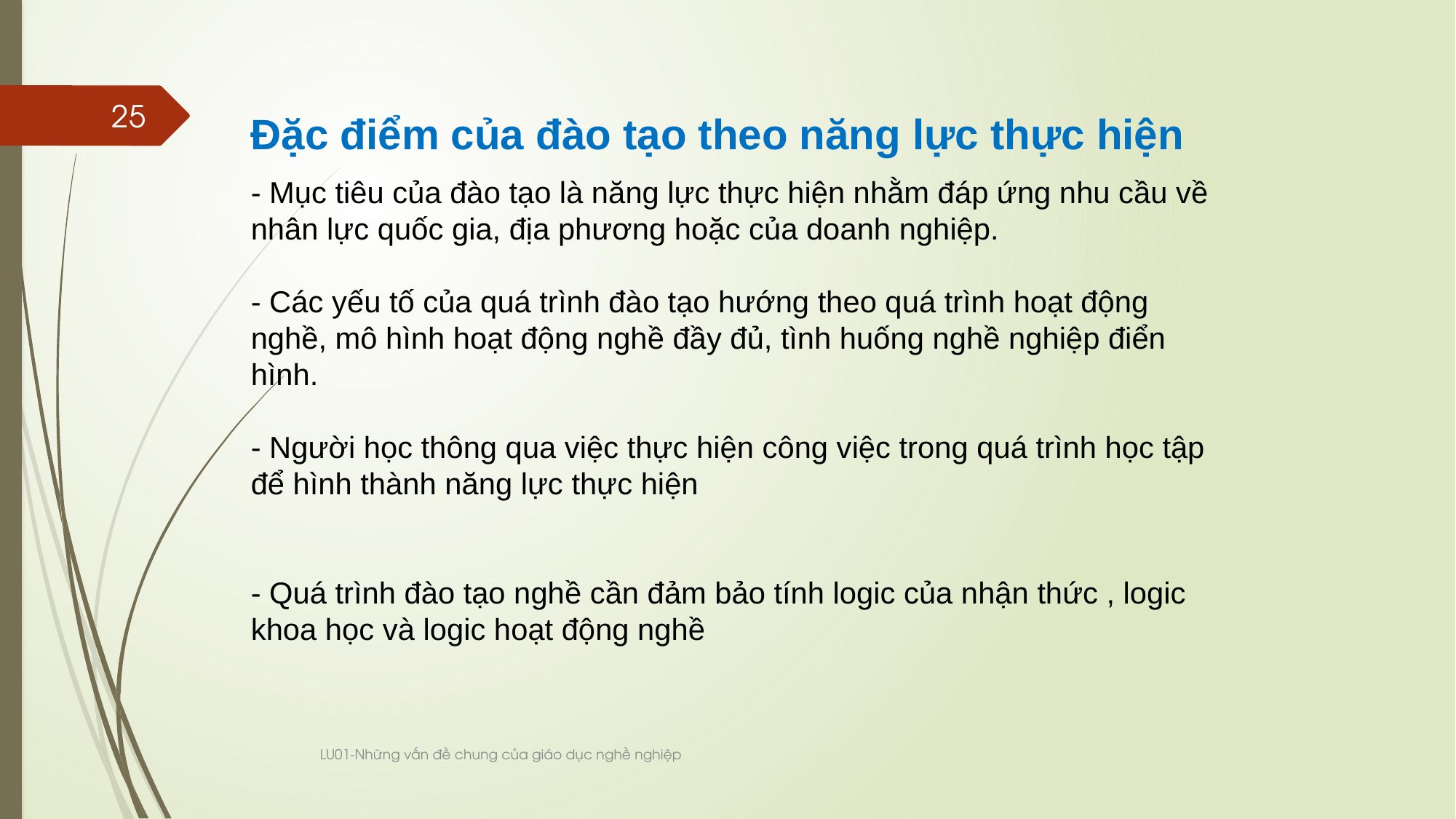

25
Đặc điểm của đào tạo theo năng lực thực hiện
- Mục tiêu của đào tạo là năng lực thực hiện nhằm đáp ứng nhu cầu về nhân lực quốc gia, địa phương hoặc của doanh nghiệp.

- Các yếu tố của quá trình đào tạo hướng theo quá trình hoạt động nghề, mô hình hoạt động nghề đầy đủ, tình huống nghề nghiệp điển hình.

- Người học thông qua việc thực hiện công việc trong quá trình học tập để hình thành năng lực thực hiện

- Quá trình đào tạo nghề cần đảm bảo tính logic của nhận thức , logic khoa học và logic hoạt động nghề
LU01-Những vấn đề chung của giáo dục nghề nghiệp